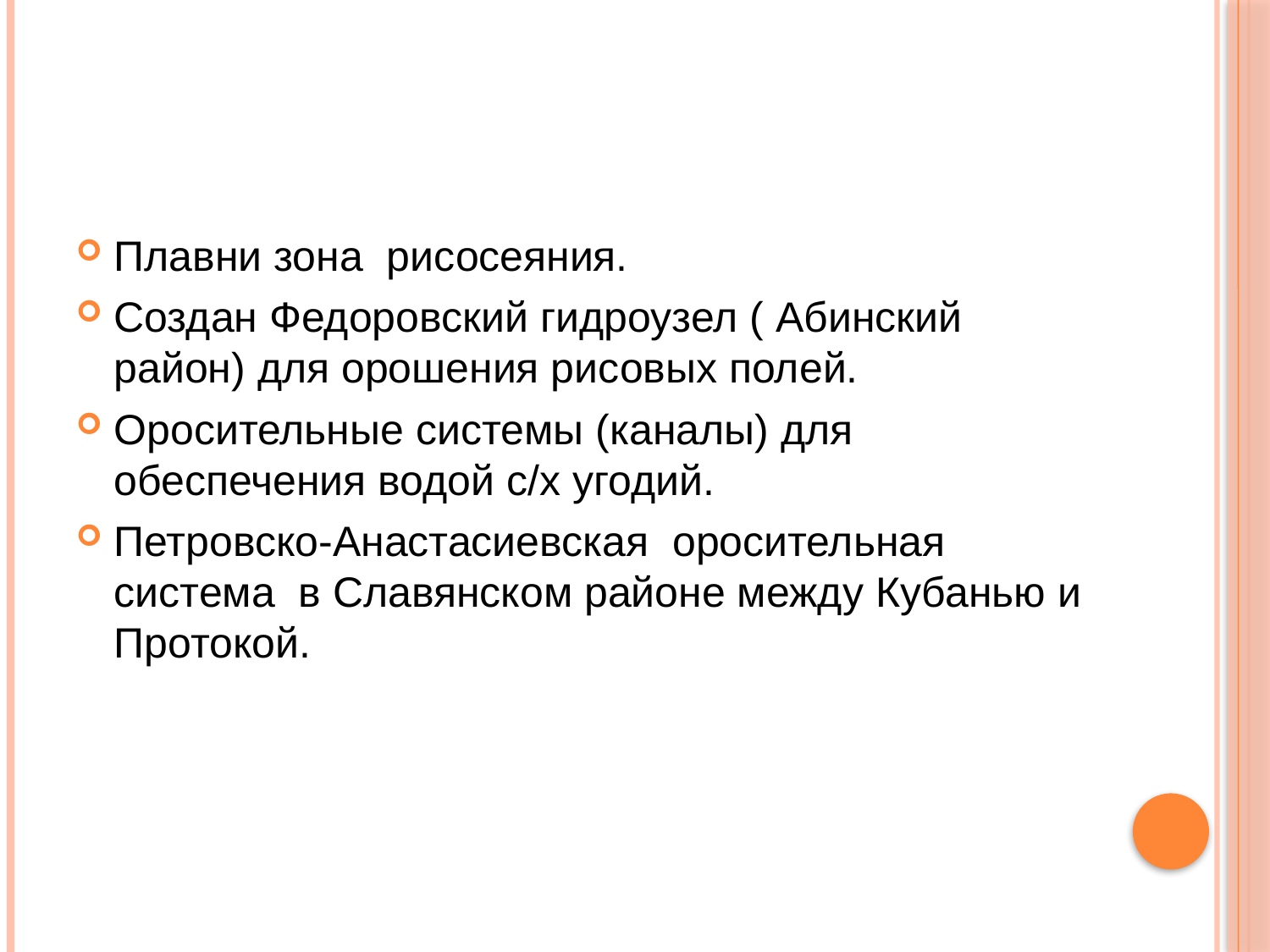

#
Плавни зона  рисосеяния.
Создан Федоровский гидроузел ( Абинский район) для орошения рисовых полей.
Оросительные системы (каналы) для обеспечения водой с/х угодий.
Петровско-Анастасиевская  оросительная система  в Славянском районе между Кубанью и Протокой.